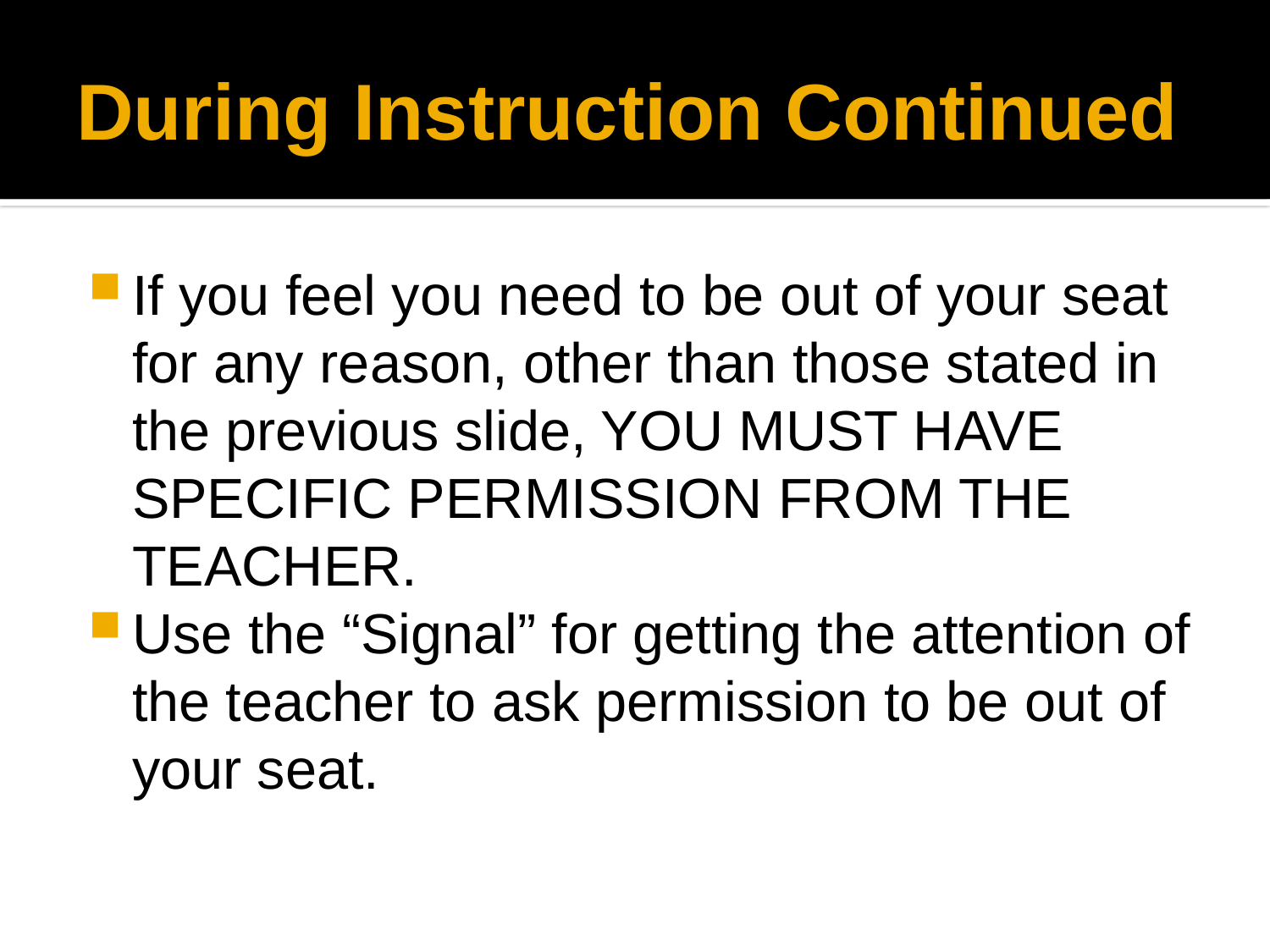

# During Instruction Continued
If you feel you need to be out of your seat for any reason, other than those stated in the previous slide, YOU MUST HAVE SPECIFIC PERMISSION FROM THE TEACHER.
Use the “Signal” for getting the attention of the teacher to ask permission to be out of your seat.